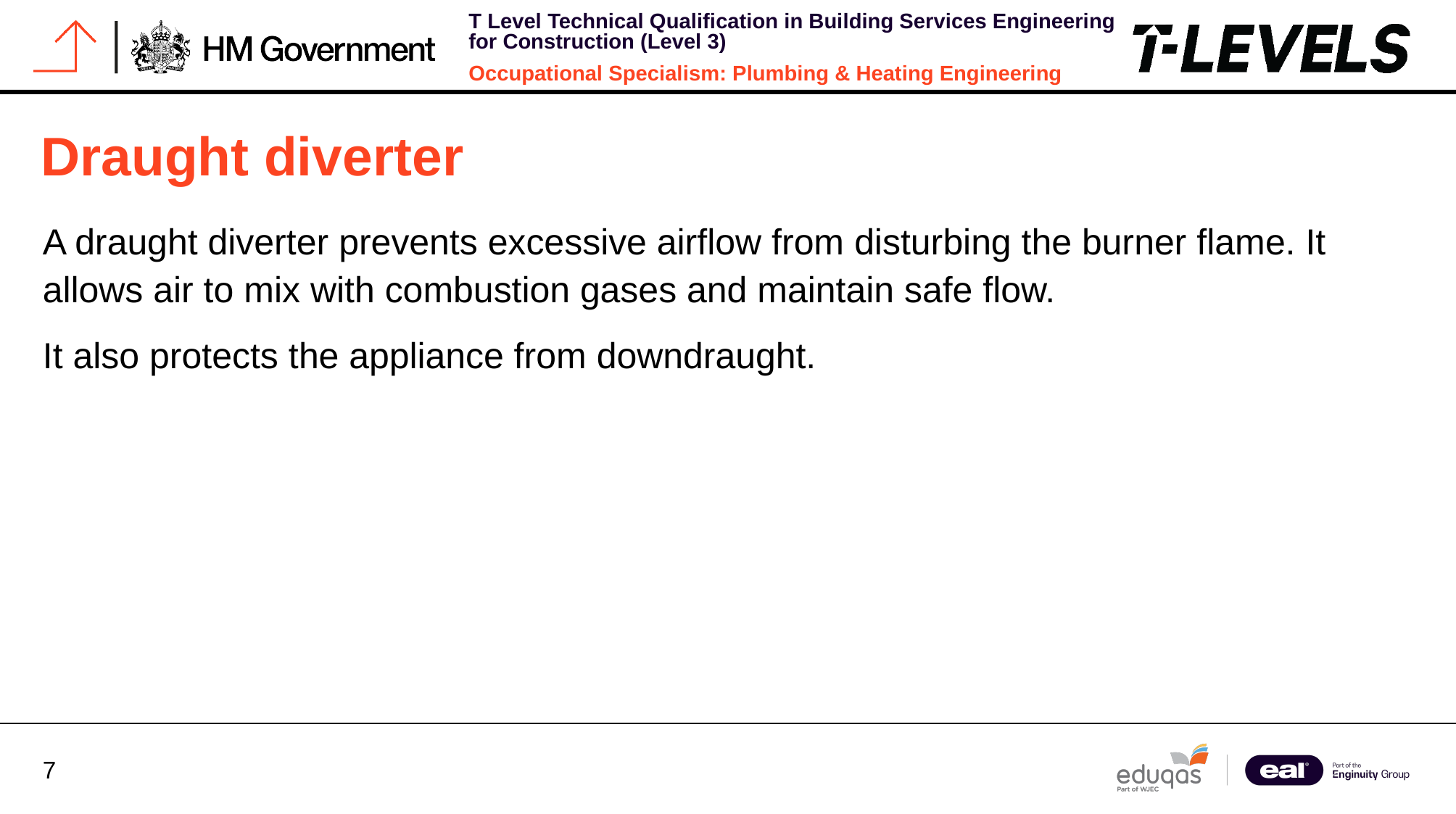

# Draught diverter
A draught diverter prevents excessive airflow from disturbing the burner flame. It allows air to mix with combustion gases and maintain safe flow.
It also protects the appliance from downdraught.